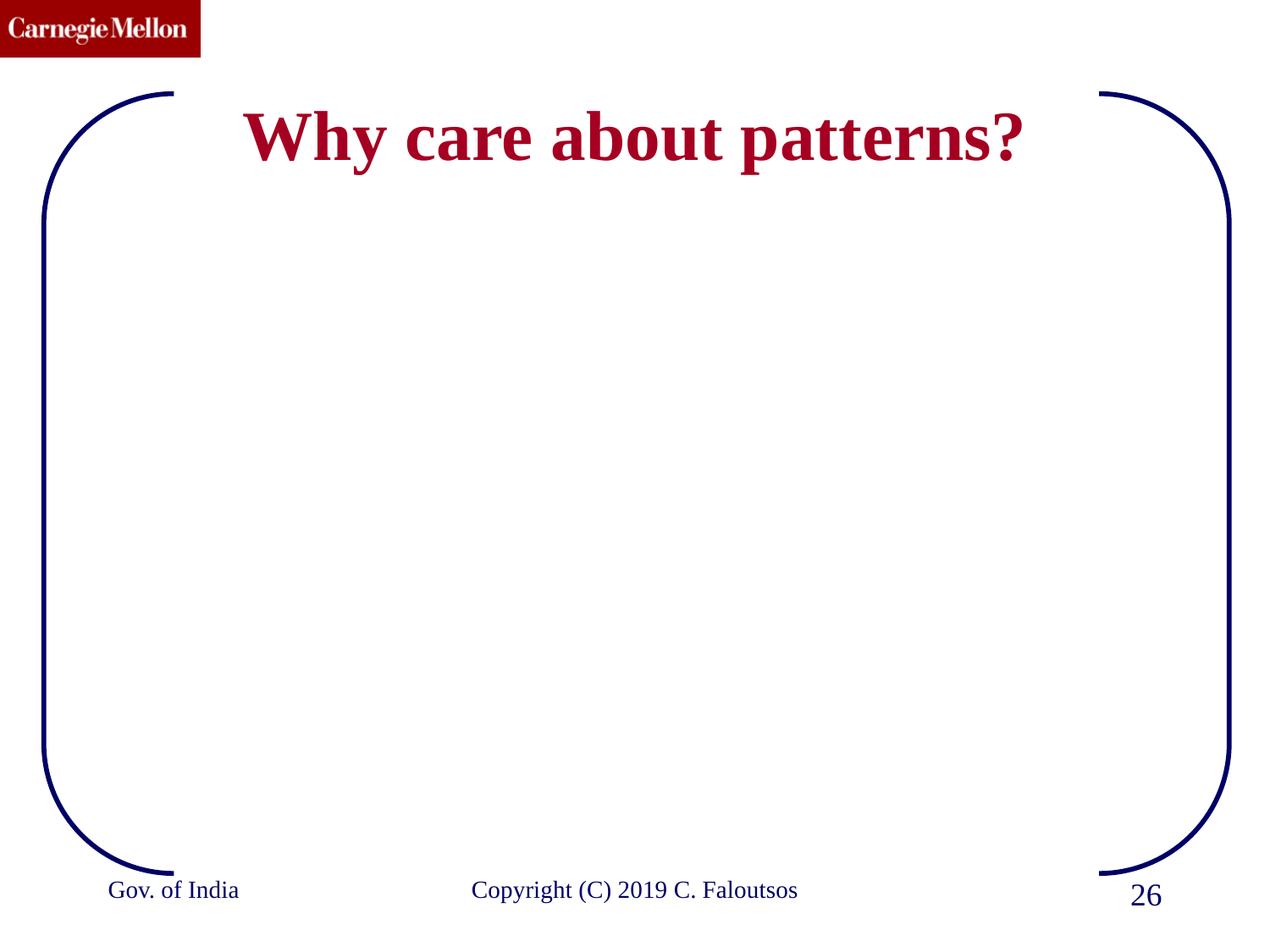

# Why care about patterns?

Gov. of India
Copyright (C) 2019 C. Faloutsos
26